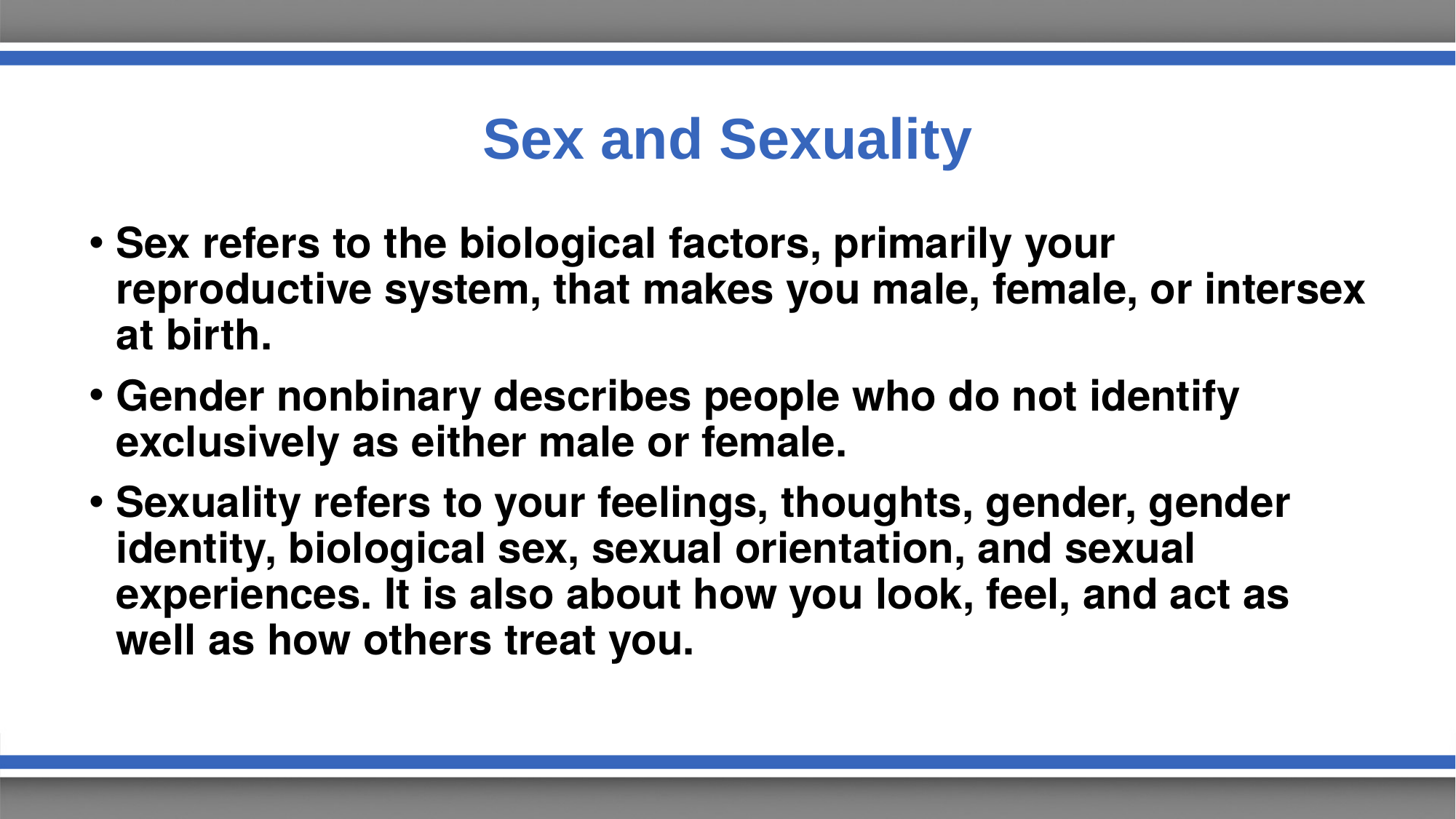

# Sex and Sexuality
Sex refers to the biological factors, primarily your reproductive system, that makes you male, female, or intersex at birth.
Gender nonbinary describes people who do not identify exclusively as either male or female.
Sexuality refers to your feelings, thoughts, gender, gender identity, biological sex, sexual orientation, and sexual experiences. It is also about how you look, feel, and act as well as how others treat you.